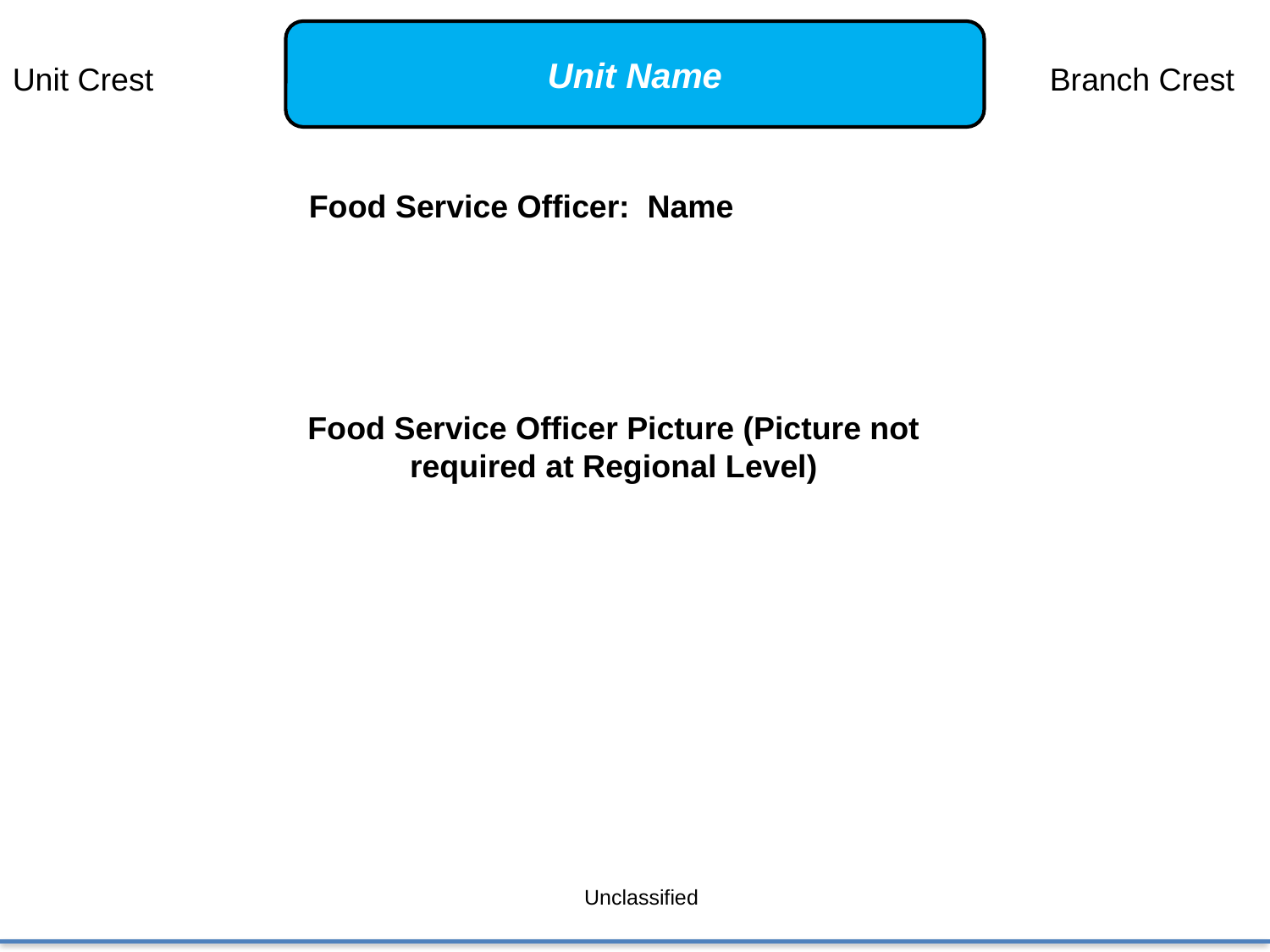

Unit Name
Unit Crest
Branch Crest
Food Service Officer:  Name

Food Service Officer Picture (Picture not required at Regional Level)

Unclassified